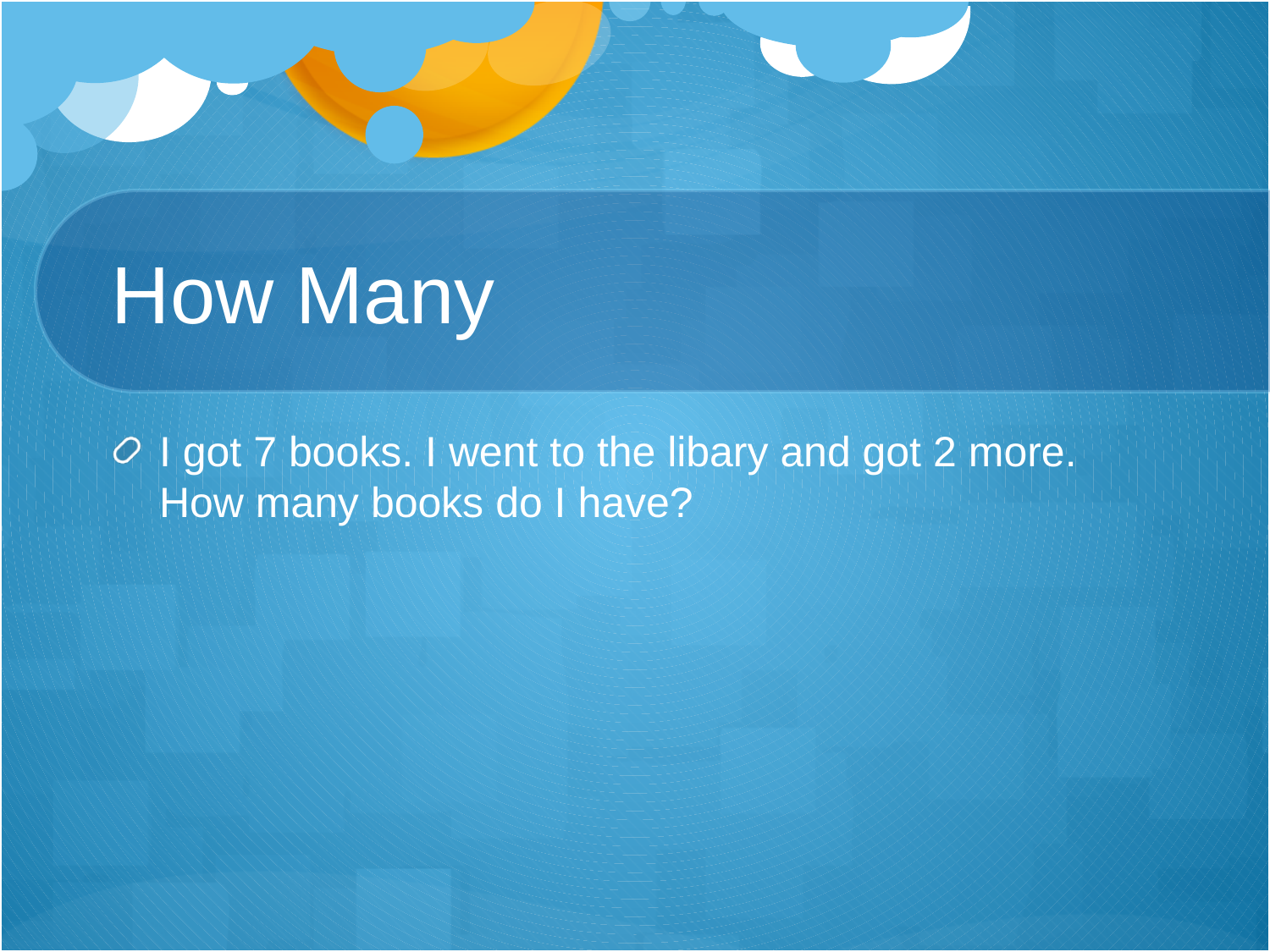

# How Many
I got 7 books. I went to the libary and got 2 more. How many books do I have?